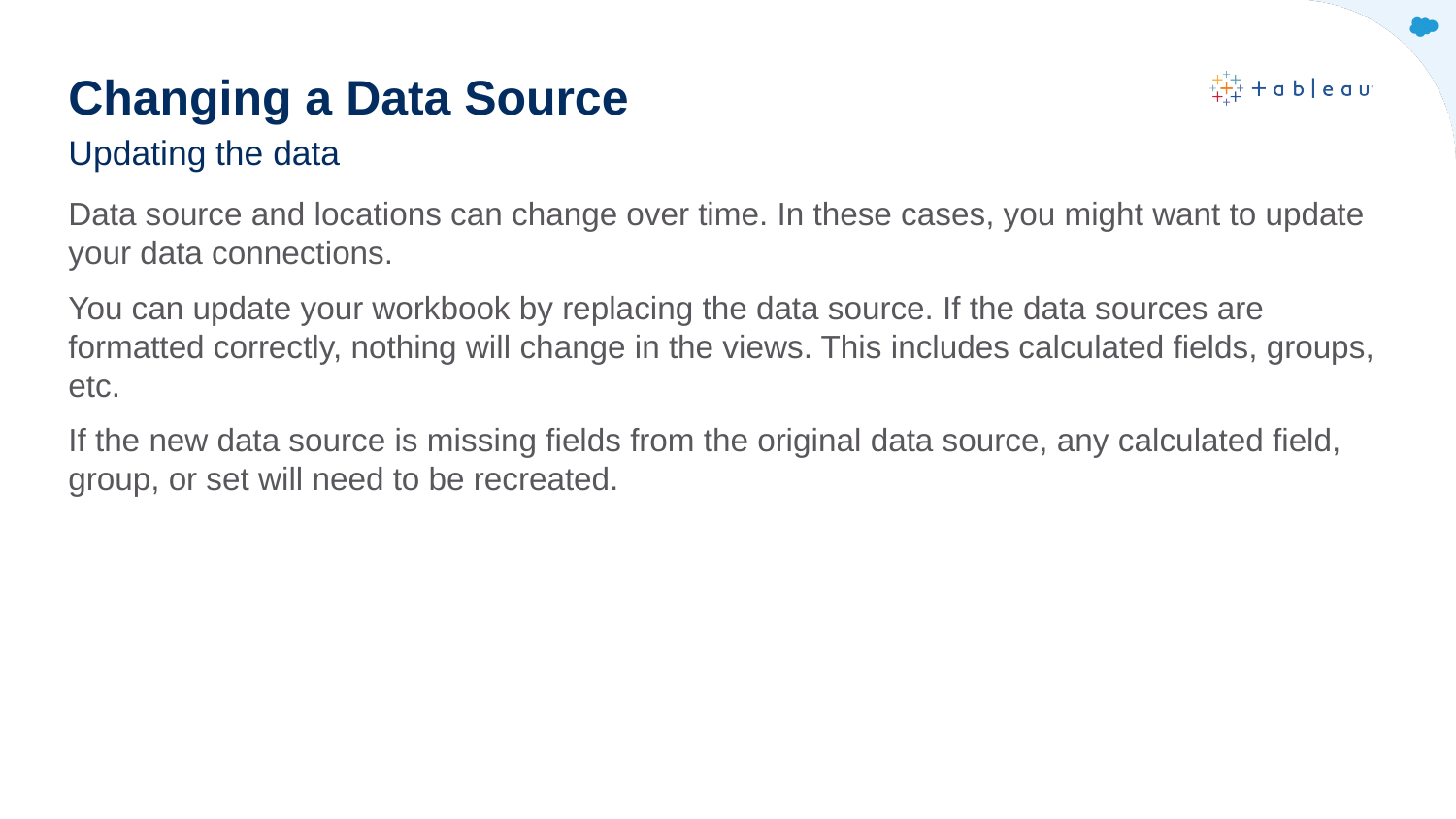

# Changing a Data Source
Updating the data
Data source and locations can change over time. In these cases, you might want to update your data connections.
You can update your workbook by replacing the data source. If the data sources are formatted correctly, nothing will change in the views. This includes calculated fields, groups, etc.
If the new data source is missing fields from the original data source, any calculated field, group, or set will need to be recreated.